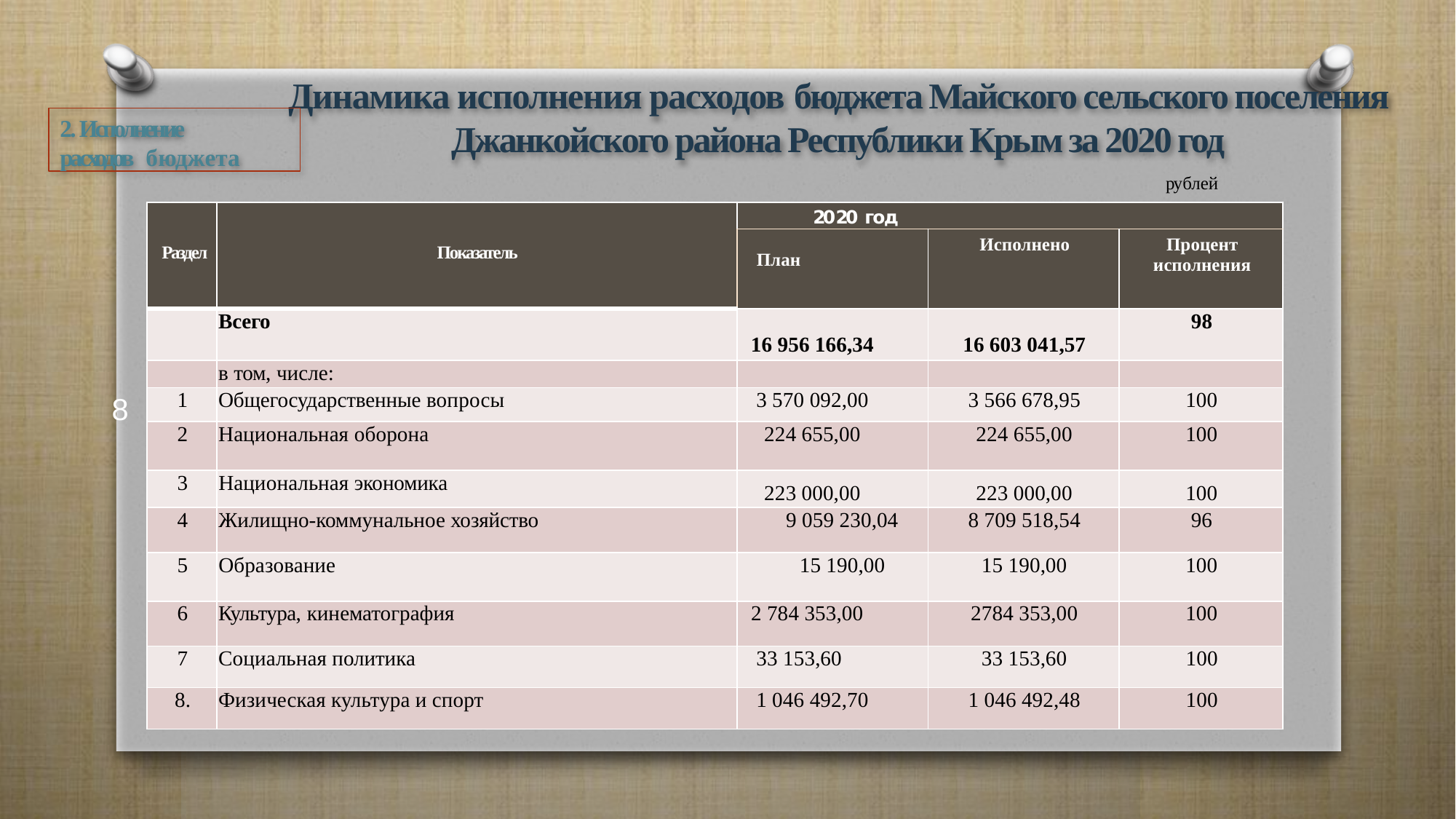

# Динамика исполнения расходов бюджета Майского сельского поселения Джанкойского района Республики Крым за 2020 год
2. Исполнение  расходов  бюджета
рублей
| Раздел | Показатель | 2020 год |  |  |
| --- | --- | --- | --- | --- |
|  |  | План | Исполнено | Процент исполнения |
|  | Всего | 16 956 166,34 | 16 603 041,57 | 98 |
|  | в том, числе: |  |  |  |
| 1 | Общегосударственные вопросы | 3 570 092,00 | 3 566 678,95 | 100 |
| 2 | Национальная оборона | 224 655,00 | 224 655,00 | 100 |
| 3 | Национальная экономика | 223 000,00 | 223 000,00 | 100 |
| 4 | Жилищно-коммунальное хозяйство | 9 059 230,04 | 8 709 518,54 | 96 |
| 5 | Образование | 15 190,00 | 15 190,00 | 100 |
| 6 | Культура, кинематография | 2 784 353,00 | 2784 353,00 | 100 |
| 7 | Социальная политика | 33 153,60 | 33 153,60 | 100 |
| 8. | Физическая культура и спорт | 1 046 492,70 | 1 046 492,48 | 100 |
8